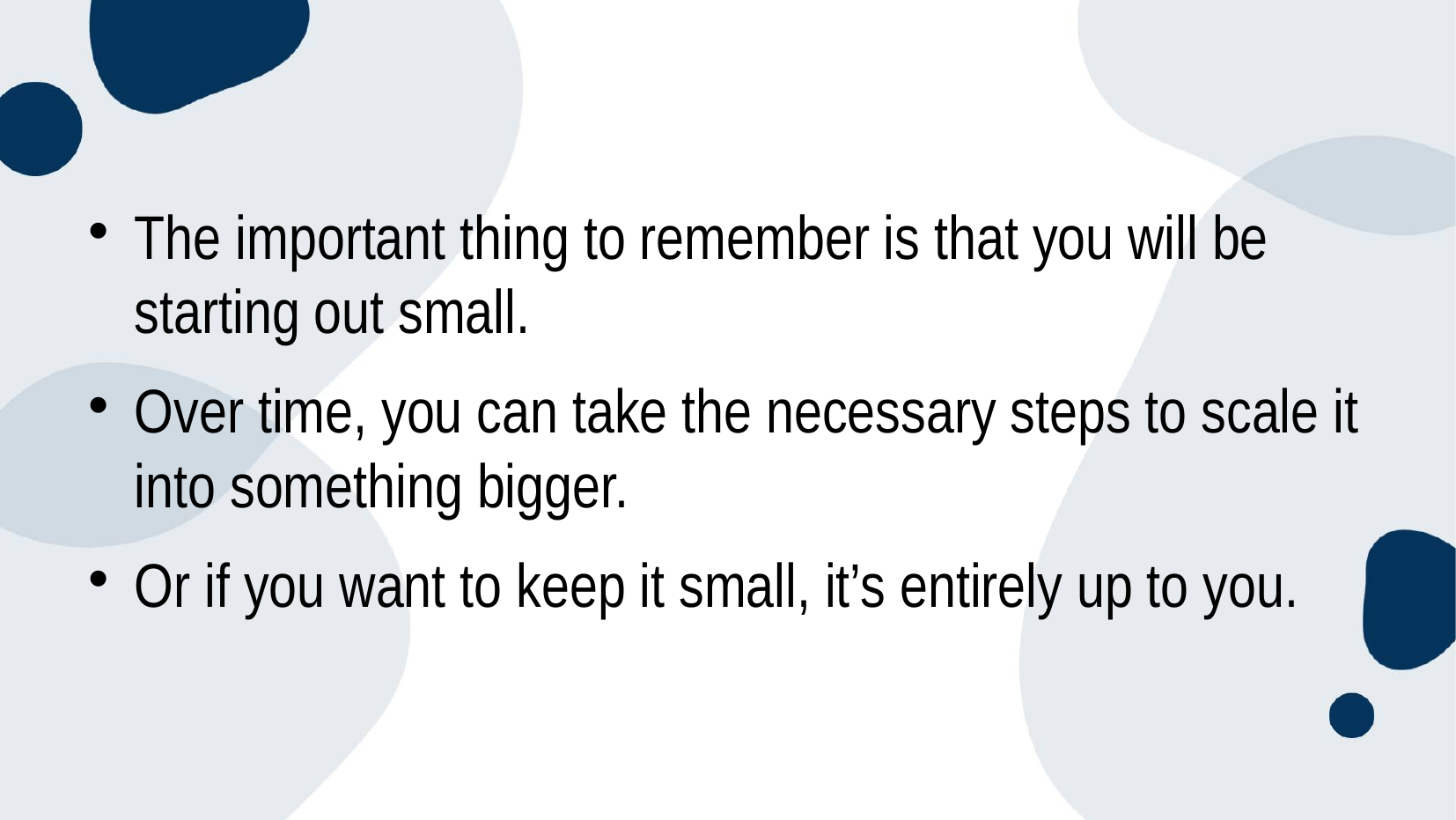

#
The important thing to remember is that you will be starting out small.
Over time, you can take the necessary steps to scale it into something bigger.
Or if you want to keep it small, it’s entirely up to you.